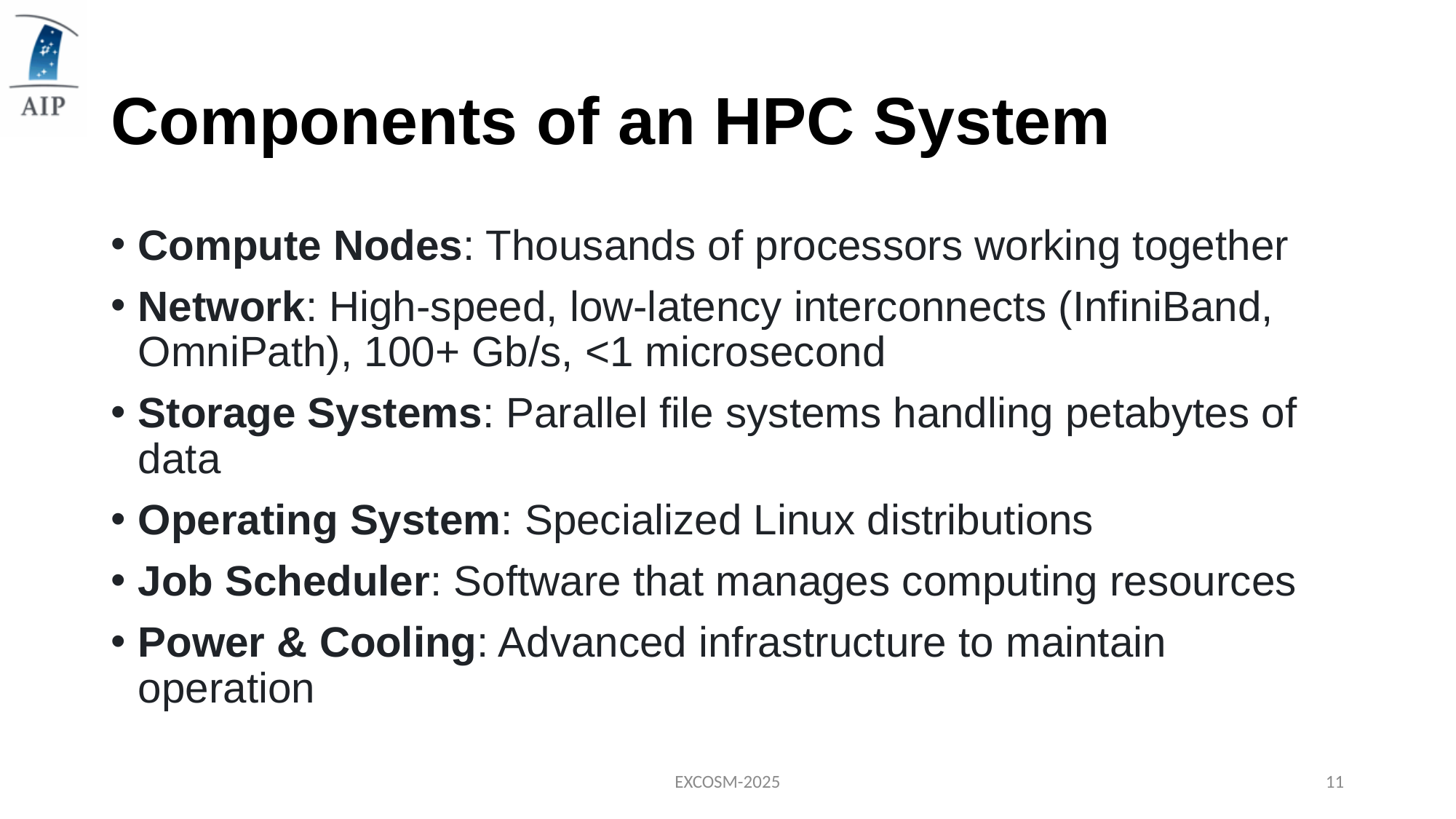

# Components of an HPC System
Compute Nodes: Thousands of processors working together
Network: High-speed, low-latency interconnects (InfiniBand, OmniPath), 100+ Gb/s, <1 microsecond
Storage Systems: Parallel file systems handling petabytes of data
Operating System: Specialized Linux distributions
Job Scheduler: Software that manages computing resources
Power & Cooling: Advanced infrastructure to maintain operation
EXCOSM-2025
11